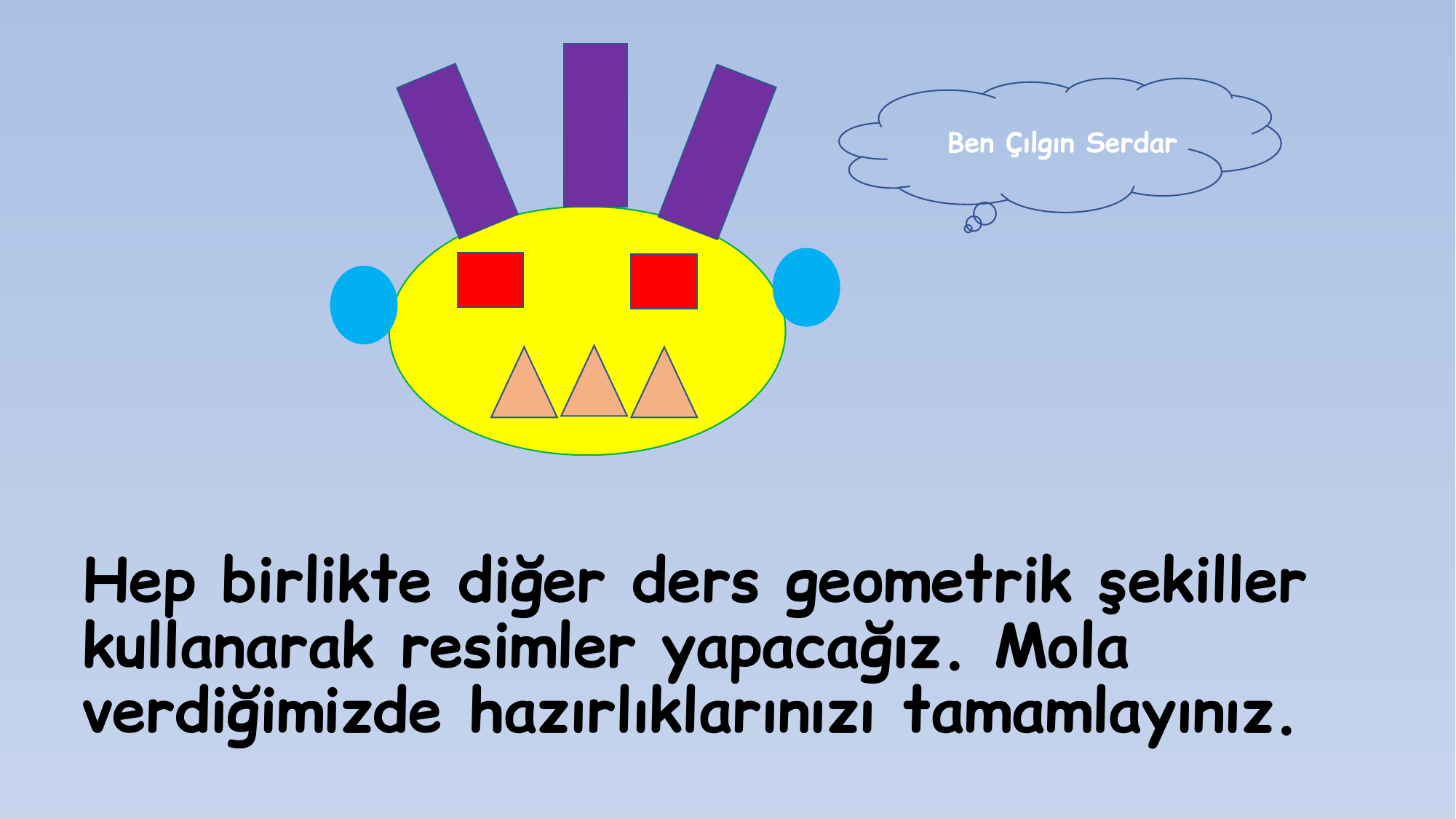

Ben Çılgın Serdar

Hep birlikte diğer ders geometrik şekiller kullanarak resimler yapacağız. Mola verdiğimizde hazırlıklarınızı tamamlayınız.